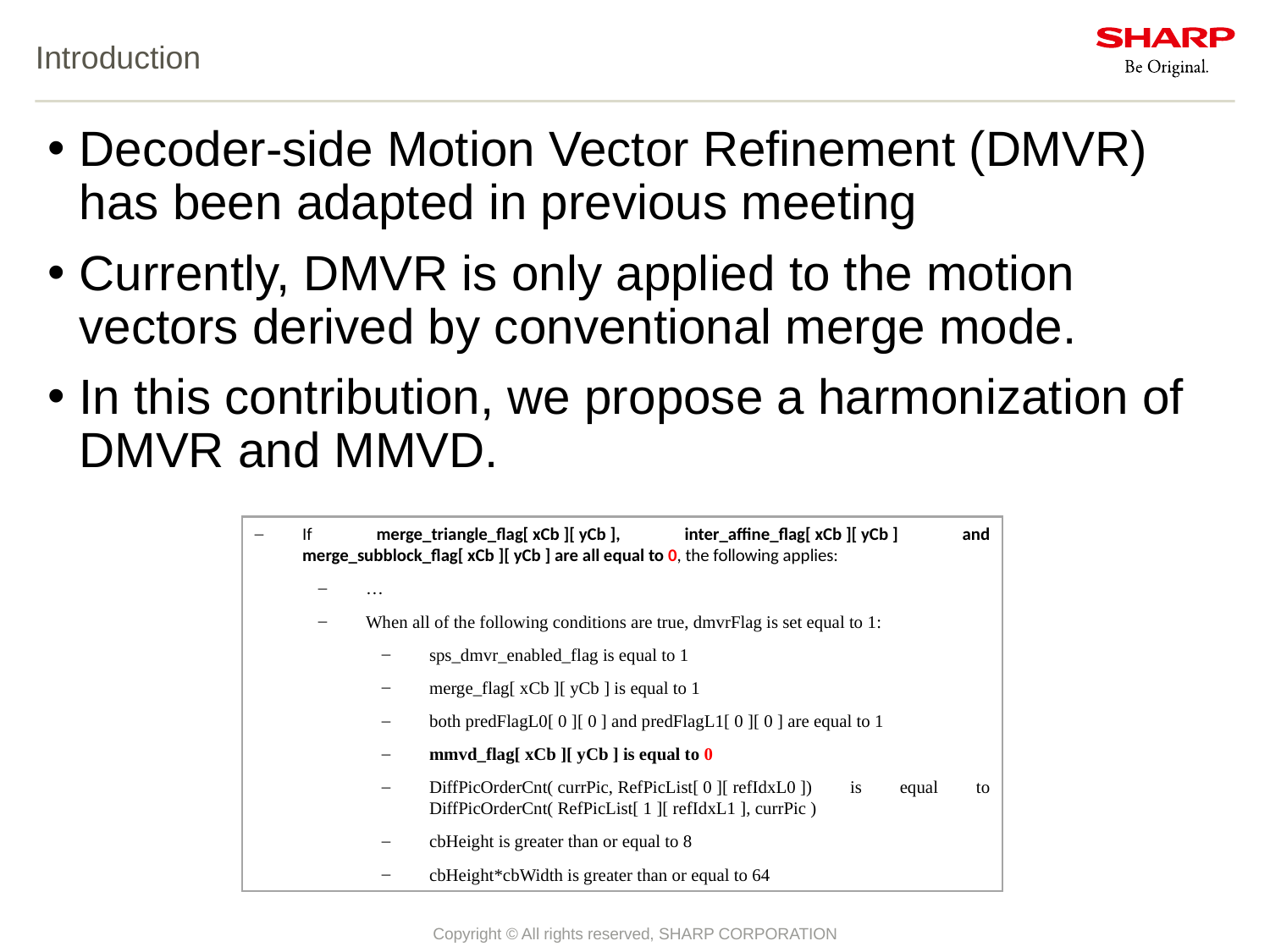

# Introduction
Decoder-side Motion Vector Refinement (DMVR) has been adapted in previous meeting
Currently, DMVR is only applied to the motion vectors derived by conventional merge mode.
In this contribution, we propose a harmonization of DMVR and MMVD.
If merge_triangle_flag[ xCb ][ yCb ], inter_affine_flag[ xCb ][ yCb ] and merge_subblock_flag[ xCb ][ yCb ] are all equal to 0, the following applies:
…
When all of the following conditions are true, dmvrFlag is set equal to 1:
sps_dmvr_enabled_flag is equal to 1
merge_flag[ xCb ][ yCb ] is equal to 1
both predFlagL0[ 0 ][ 0 ] and predFlagL1[ 0 ][ 0 ] are equal to 1
mmvd_flag[ xCb ][ yCb ] is equal to 0
DiffPicOrderCnt( currPic, RefPicList[ 0 ][ refIdxL0 ]) is equal to DiffPicOrderCnt( RefPicList[ 1 ][ refIdxL1 ], currPic )
cbHeight is greater than or equal to 8
cbHeight*cbWidth is greater than or equal to 64
Copyright © All rights reserved, SHARP CORPORATION